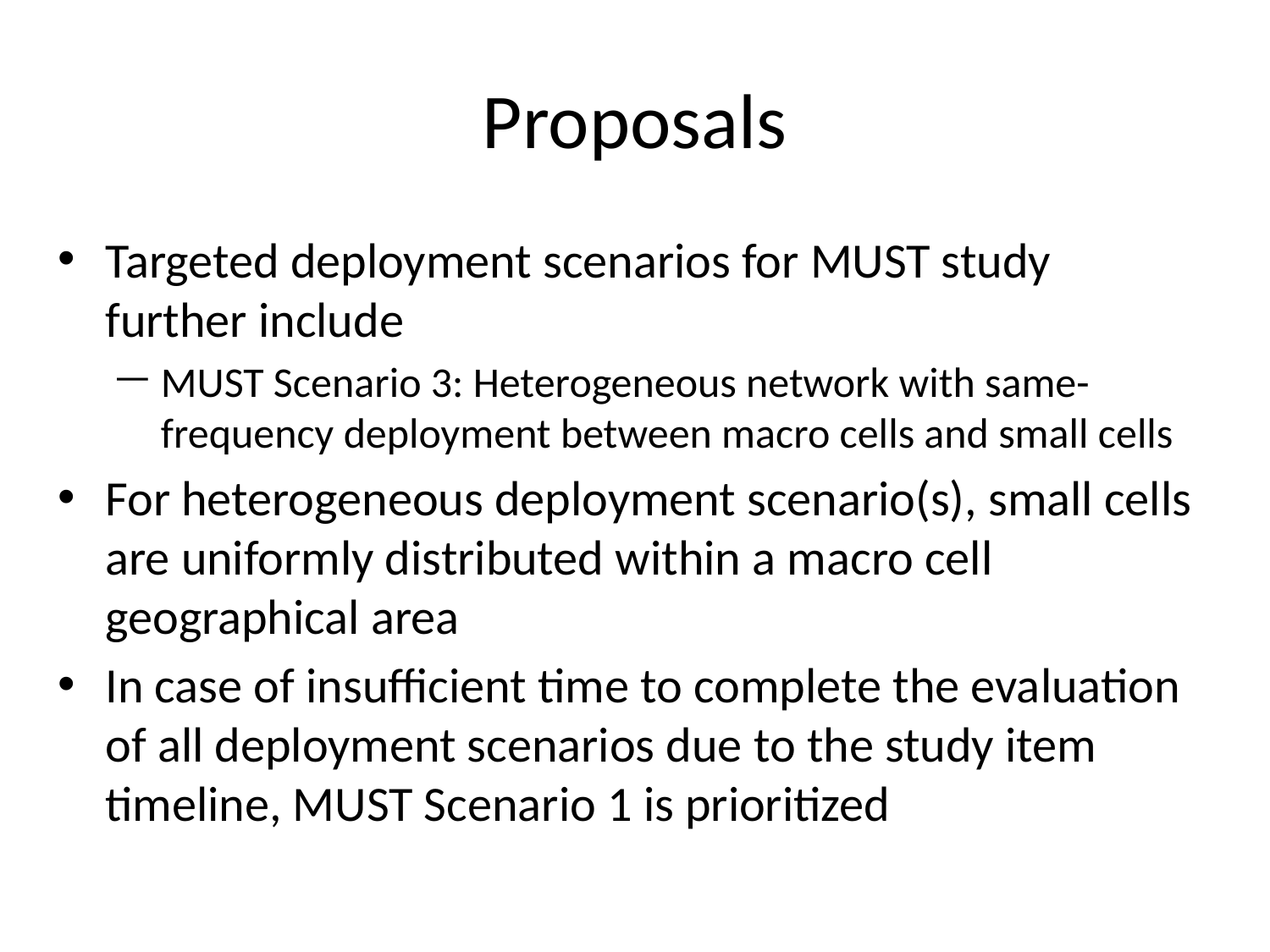

# Proposals
Targeted deployment scenarios for MUST study further include
MUST Scenario 3: Heterogeneous network with same-frequency deployment between macro cells and small cells
For heterogeneous deployment scenario(s), small cells are uniformly distributed within a macro cell geographical area
In case of insufficient time to complete the evaluation of all deployment scenarios due to the study item timeline, MUST Scenario 1 is prioritized